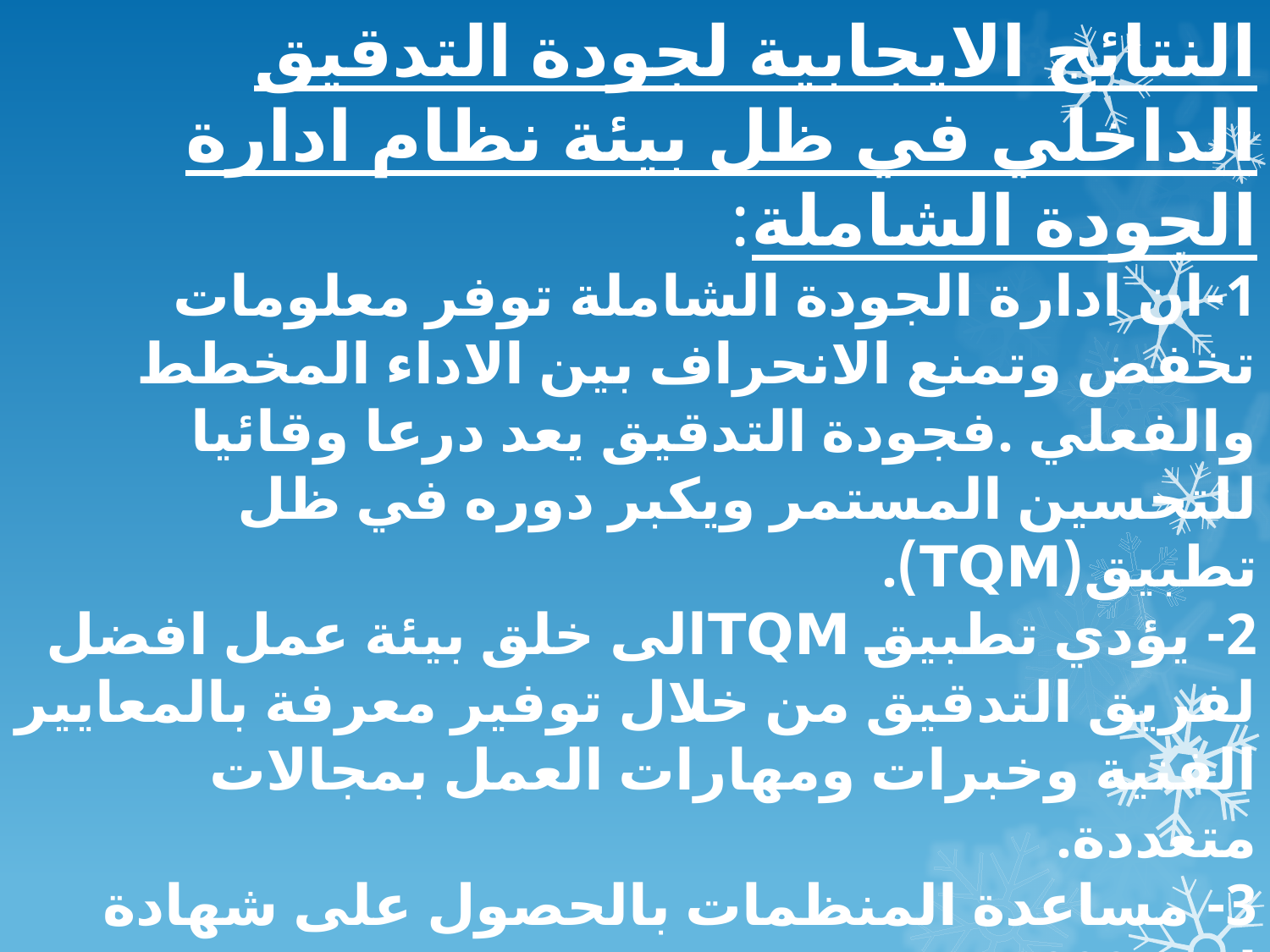

النتائج الايجابية لجودة التدقيق الداخلي في ظل بيئة نظام ادارة الجودة الشاملة:
1-ان ادارة الجودة الشاملة توفر معلومات تخفض وتمنع الانحراف بين الاداء المخطط والفعلي .فجودة التدقيق يعد درعا وقائيا للتحسين المستمر ويكبر دوره في ظل تطبيق(TQM).
2- يؤدي تطبيق TQMالى خلق بيئة عمل افضل لفريق التدقيق من خلال توفير معرفة بالمعايير الفنية وخبرات ومهارات العمل بمجالات متعددة.
3- مساعدة المنظمات بالحصول على شهادة ايزو 9000.